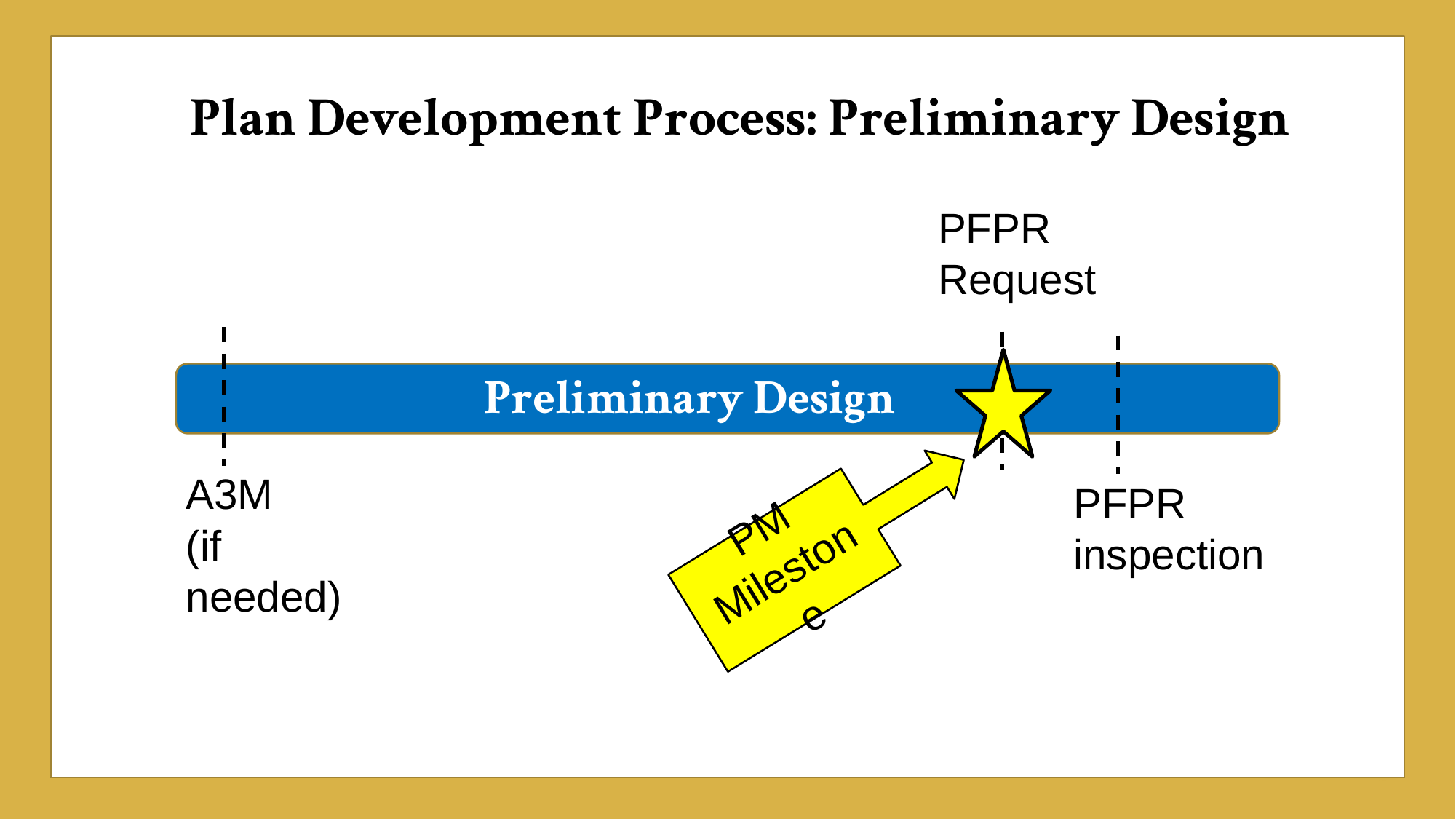

Plan Development Process: Preliminary Design
PFPR Request

Preliminary Design

A3M
(if needed)
PFPR inspection
PM Milestone